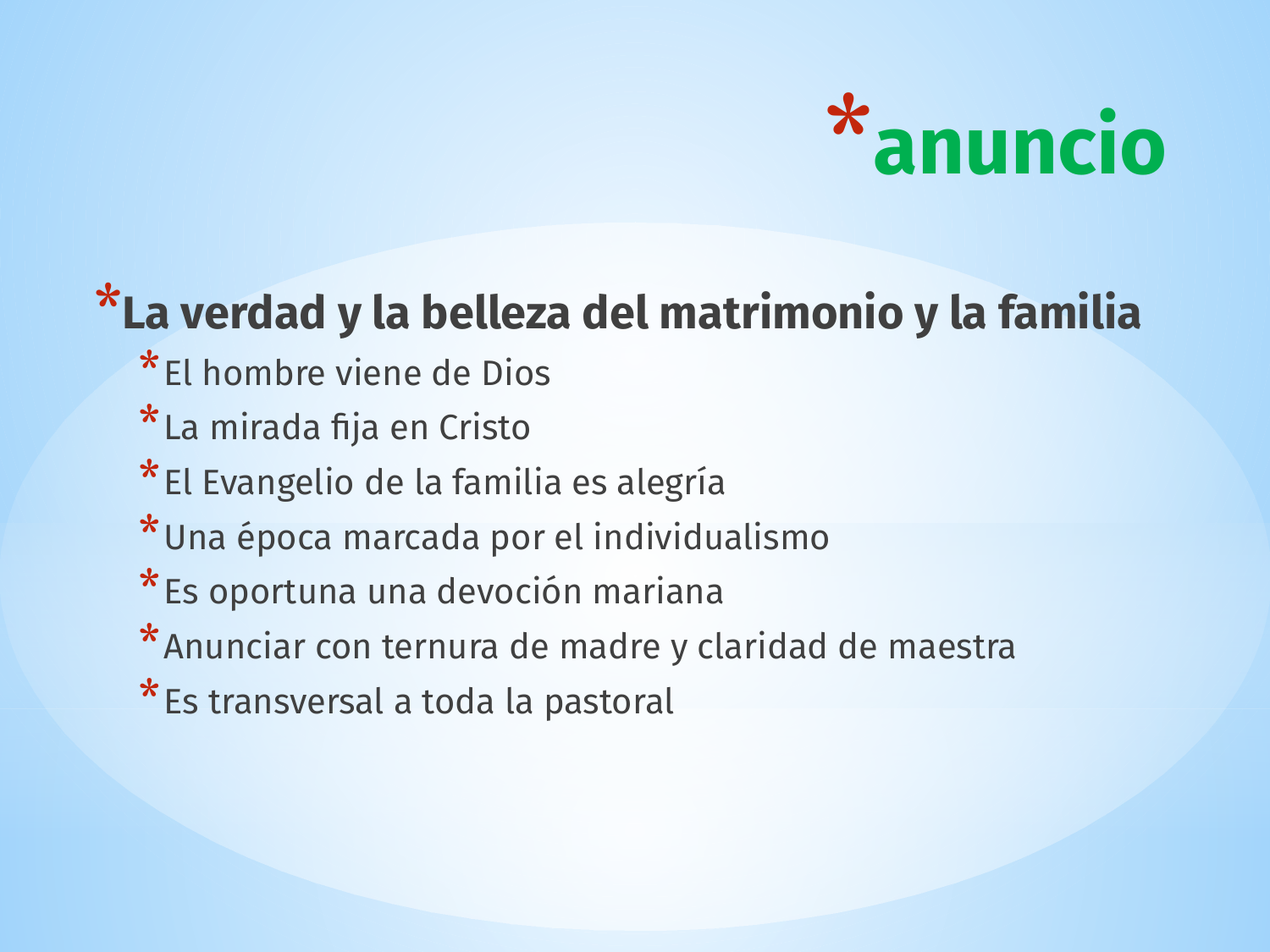

# anuncio
La verdad y la belleza del matrimonio y la familia
El hombre viene de Dios
La mirada fija en Cristo
El Evangelio de la familia es alegría
Una época marcada por el individualismo
Es oportuna una devoción mariana
Anunciar con ternura de madre y claridad de maestra
Es transversal a toda la pastoral